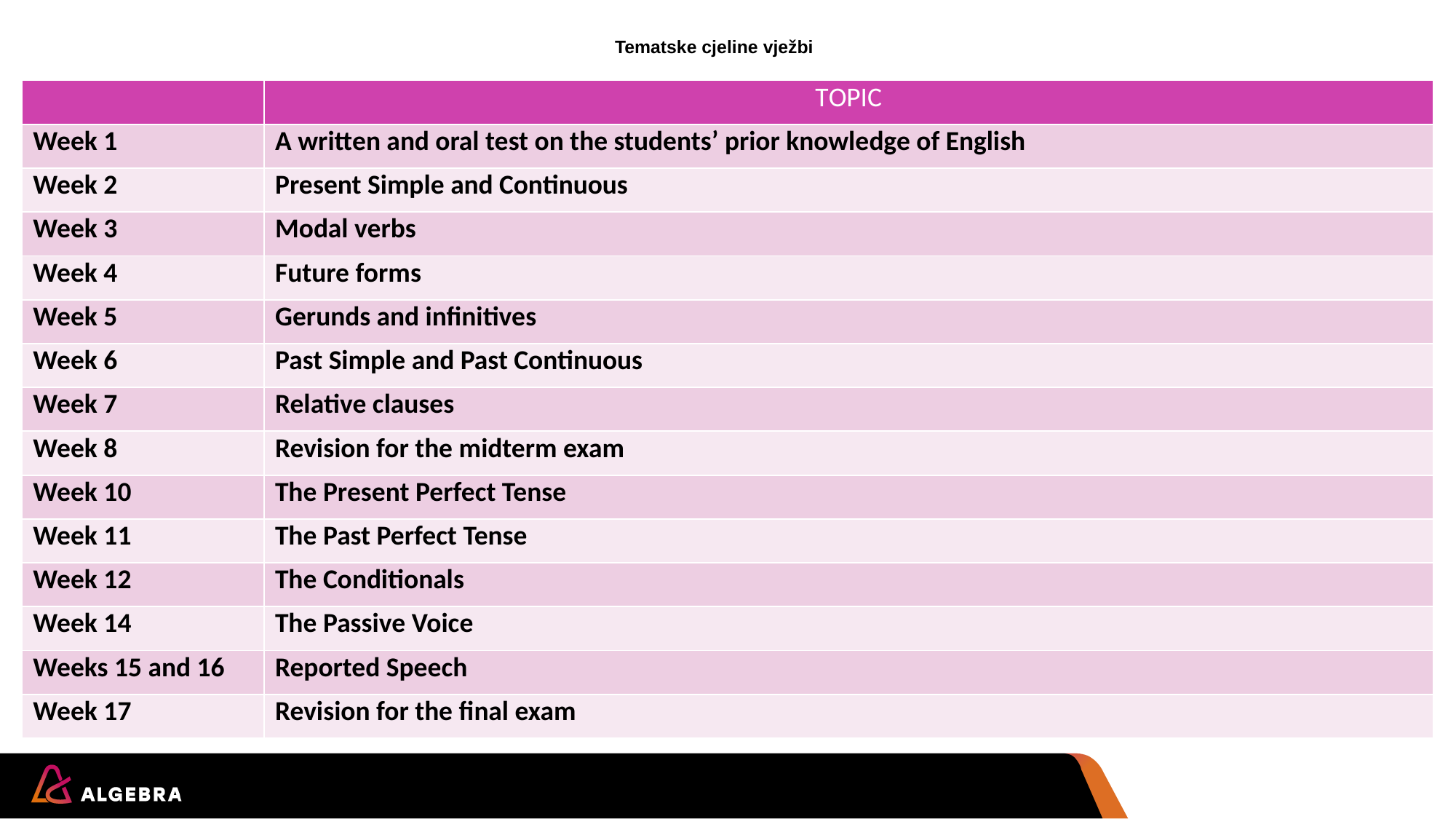

# Tematske cjeline vježbi
|  | TOPIC |
| --- | --- |
| Week 1 | A written and oral test on the students’ prior knowledge of English |
| Week 2 | Present Simple and Continuous |
| Week 3 | Modal verbs |
| Week 4 | Future forms |
| Week 5 | Gerunds and infinitives |
| Week 6 | Past Simple and Past Continuous |
| Week 7 | Relative clauses |
| Week 8 | Revision for the midterm exam |
| Week 10 | The Present Perfect Tense |
| Week 11 | The Past Perfect Tense |
| Week 12 | The Conditionals |
| Week 14 | The Passive Voice |
| Weeks 15 and 16 | Reported Speech |
| Week 17 | Revision for the final exam |